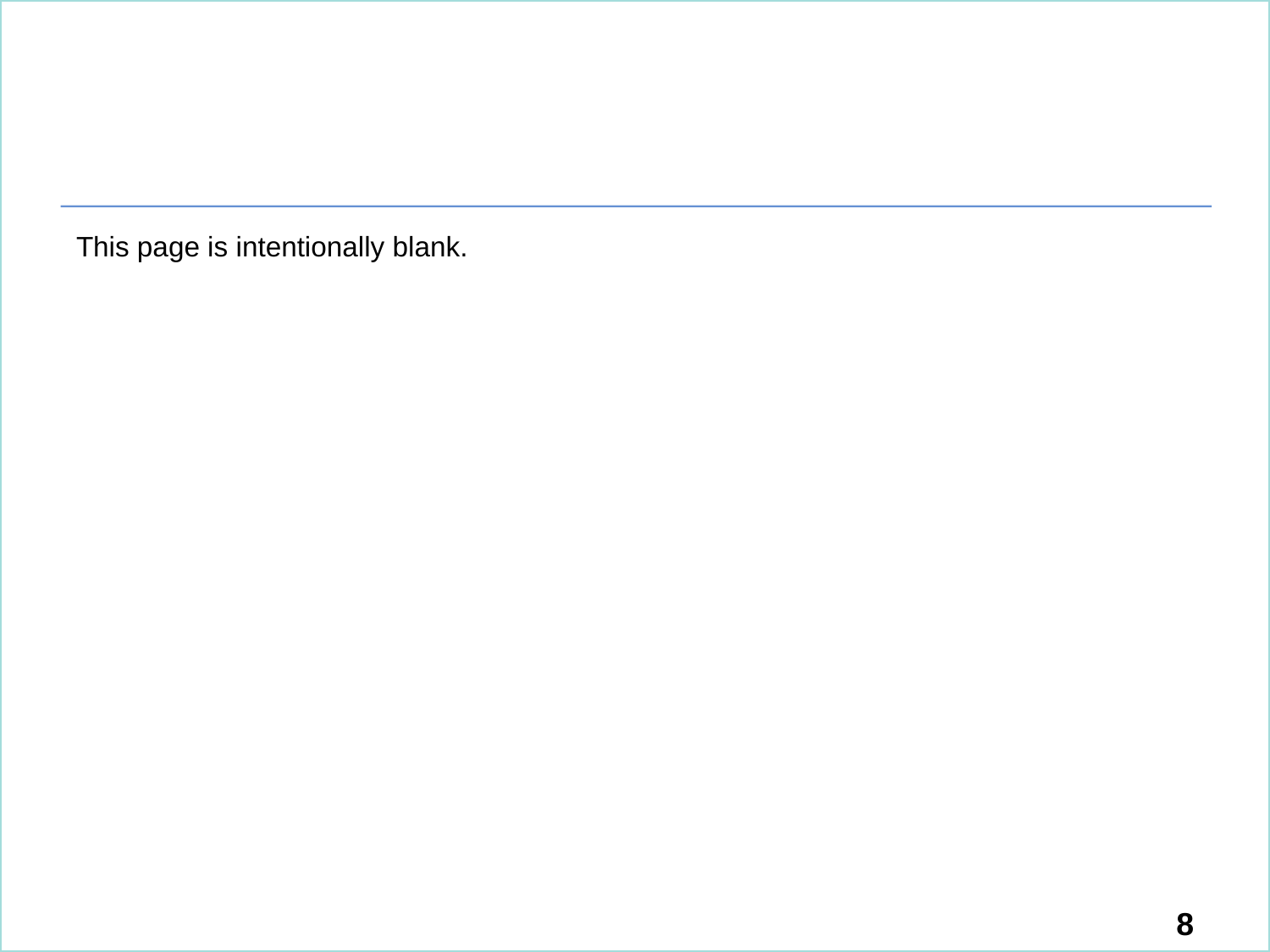

#
This page is intentionally blank.
8